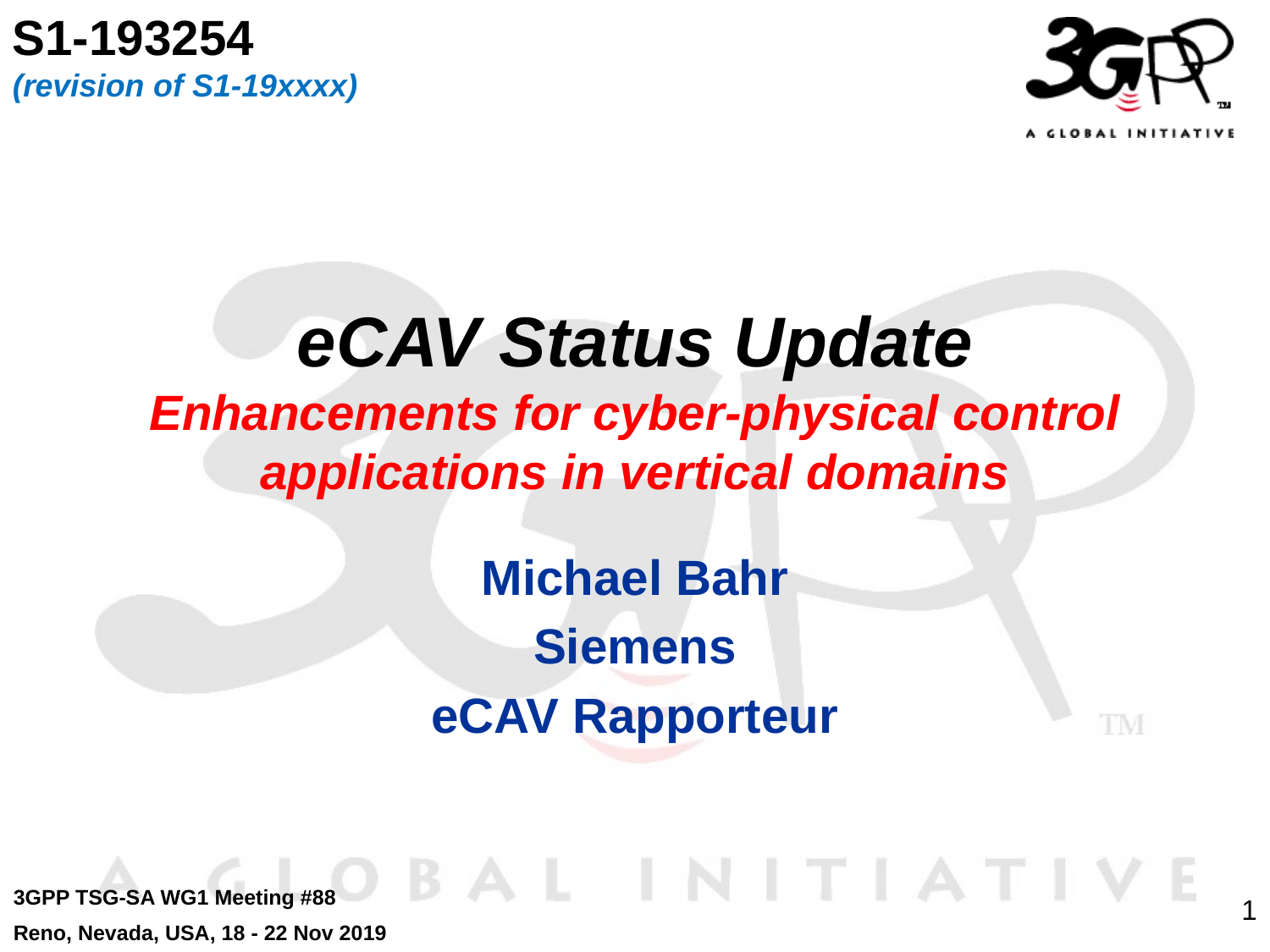

S1-193254
(revision of S1-19xxxx)
# eCAV Status Update Enhancements for cyber-physical control applications in vertical domains
Michael Bahr
Siemens
eCAV Rapporteur
3GPP TSG-SA WG1 Meeting #88
Reno, Nevada, USA, 18 - 22 Nov 2019
1